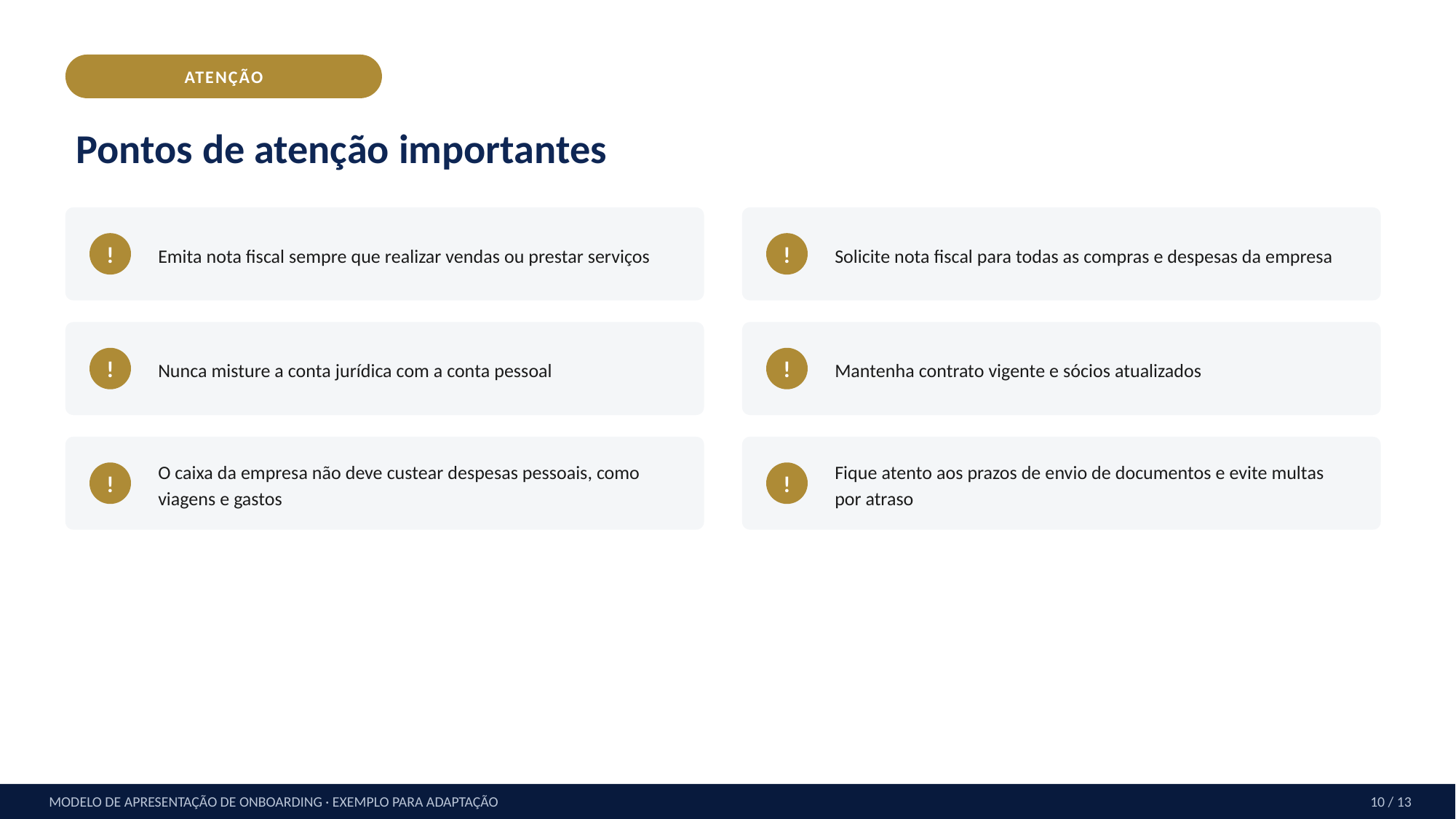

ATENÇÃO
Pontos de atenção importantes

Emita nota fiscal sempre que realizar vendas ou prestar serviços

Solicite nota fiscal para todas as compras e despesas da empresa

!

!

Nunca misture a conta jurídica com a conta pessoal

Mantenha contrato vigente e sócios atualizados

!

!

O caixa da empresa não deve custear despesas pessoais, como viagens e gastos

Fique atento aos prazos de envio de documentos e evite multas por atraso

!

!

MODELO DE APRESENTAÇÃO DE ONBOARDING · EXEMPLO PARA ADAPTAÇÃO
10 / 13